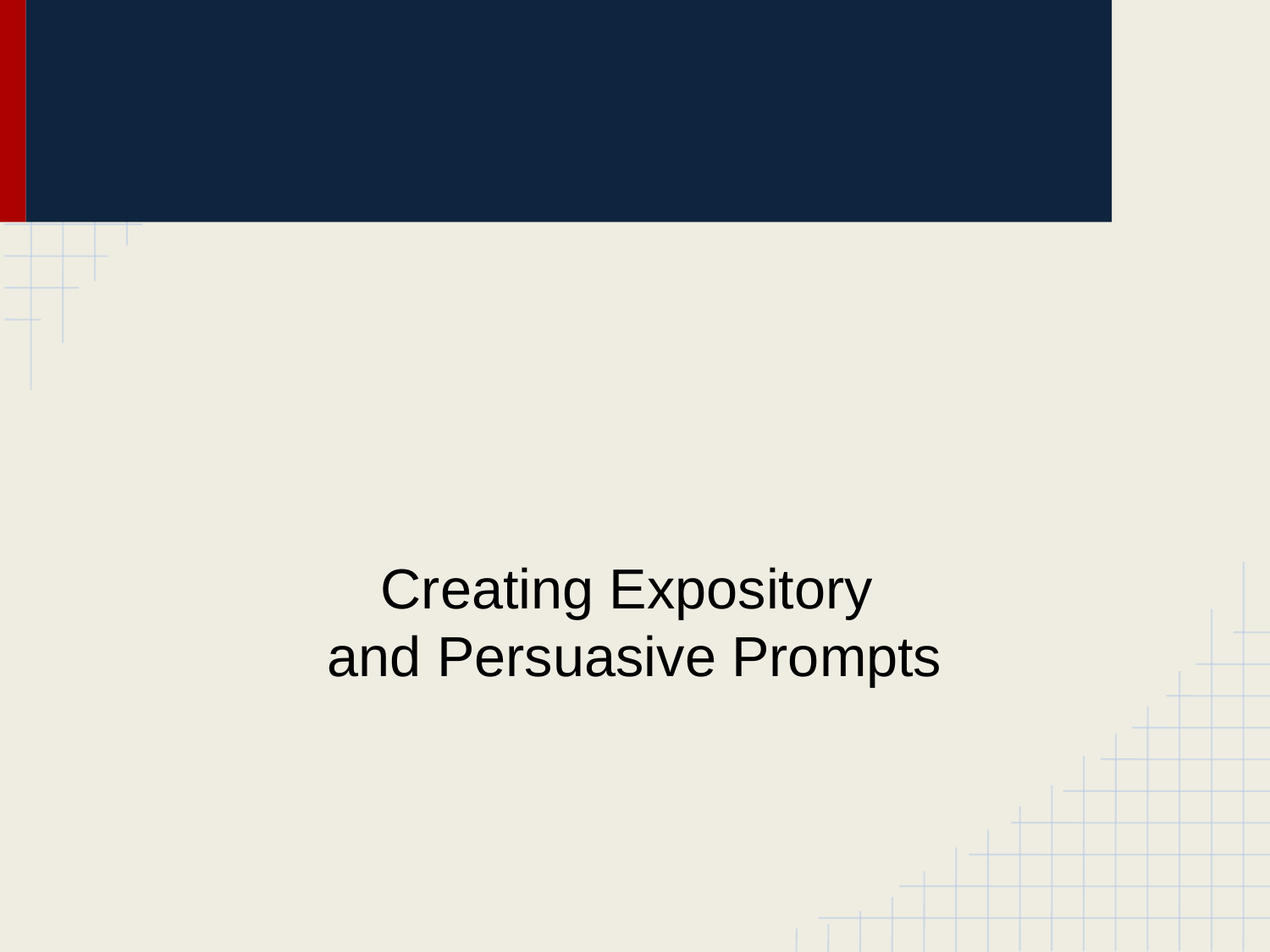

Start with a Narrative:
Creating Expository
and Persuasive Prompts